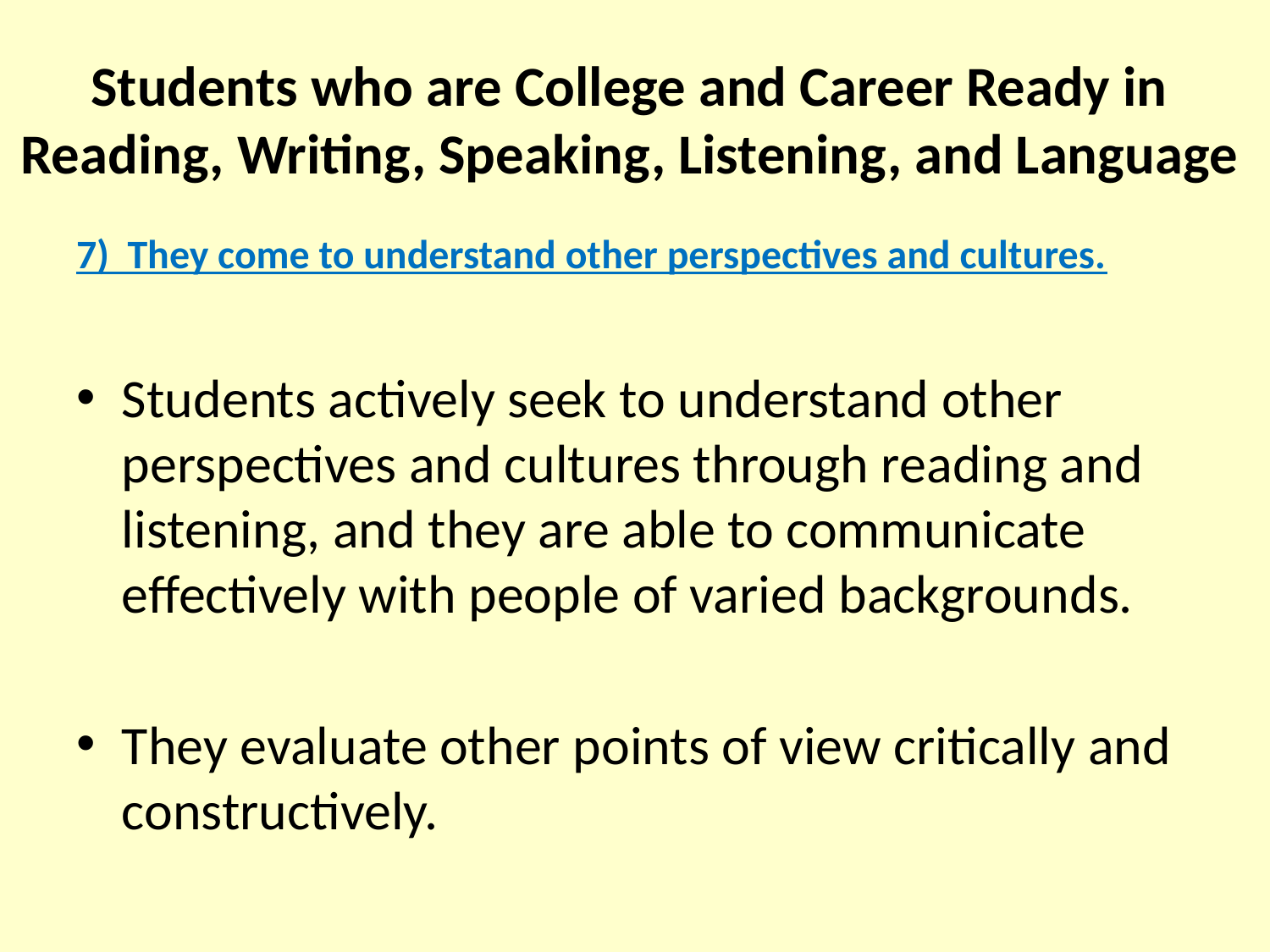

# Students who are College and Career Ready in Reading, Writing, Speaking, Listening, and Language
7)  They come to understand other perspectives and cultures.

Students actively seek to understand other perspectives and cultures through reading and listening, and they are able to communicate effectively with people of varied backgrounds.

They evaluate other points of view critically and constructively.